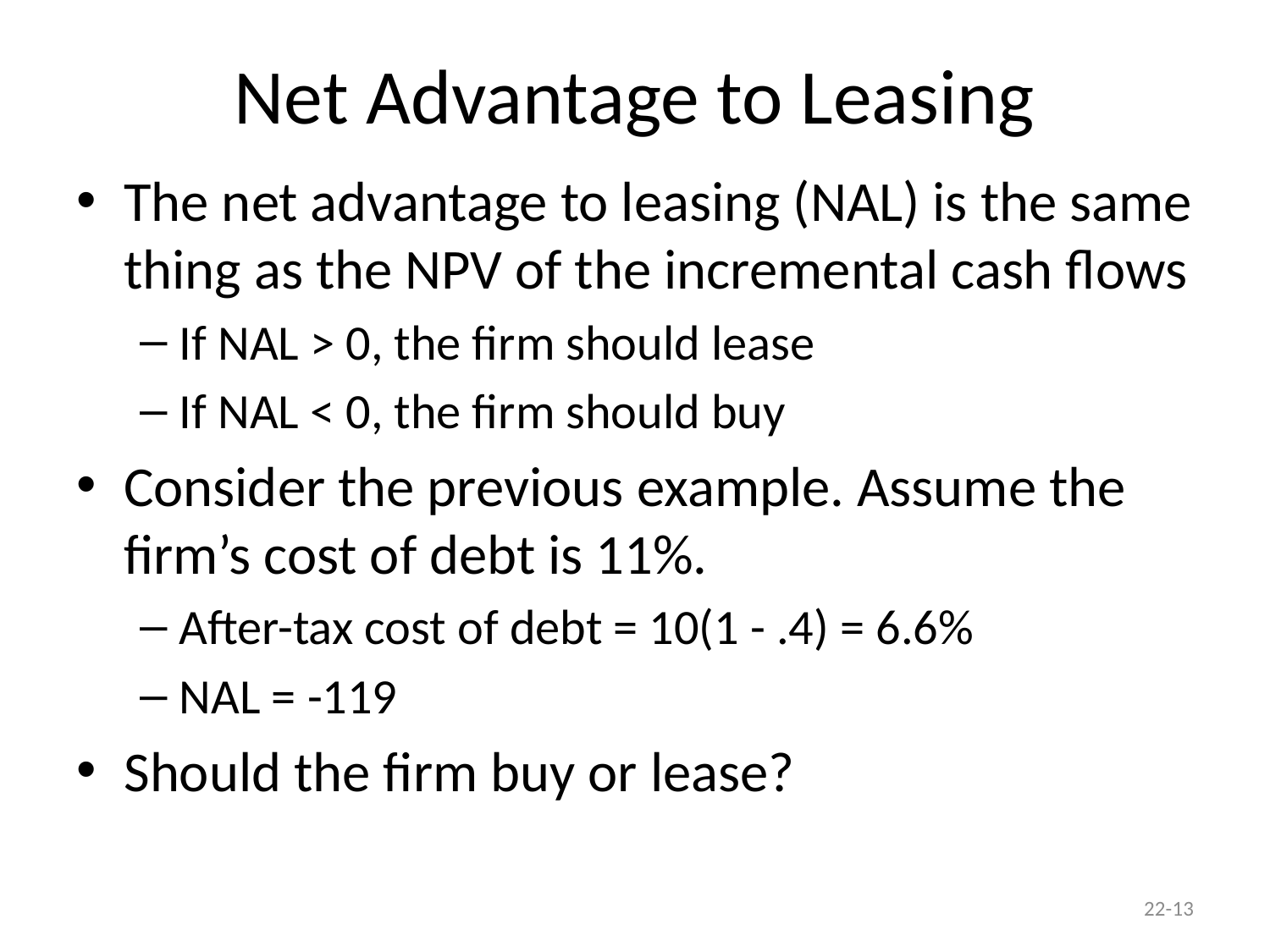

# Net Advantage to Leasing
The net advantage to leasing (NAL) is the same thing as the NPV of the incremental cash flows
If NAL > 0, the firm should lease
If NAL < 0, the firm should buy
Consider the previous example. Assume the firm’s cost of debt is 11%.
After-tax cost of debt = 10(1 - .4) = 6.6%
NAL = -119
Should the firm buy or lease?
22-13